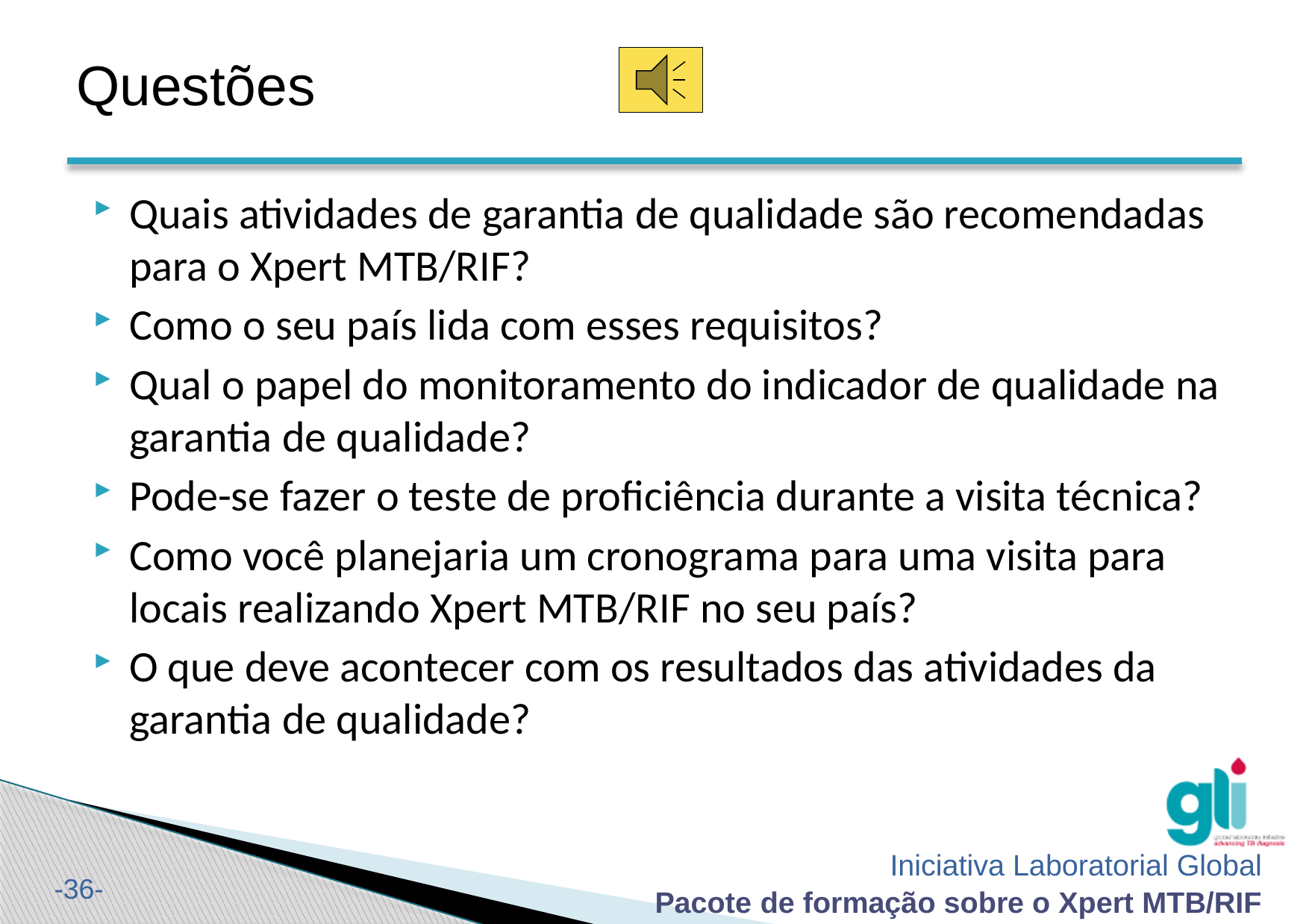

Questões

Quais atividades de garantia de qualidade são recomendadas para o Xpert MTB/RIF?
Como o seu país lida com esses requisitos?
Qual o papel do monitoramento do indicador de qualidade na garantia de qualidade?
Pode-se fazer o teste de proficiência durante a visita técnica?
Como você planejaria um cronograma para uma visita para locais realizando Xpert MTB/RIF no seu país?
O que deve acontecer com os resultados das atividades da garantia de qualidade?